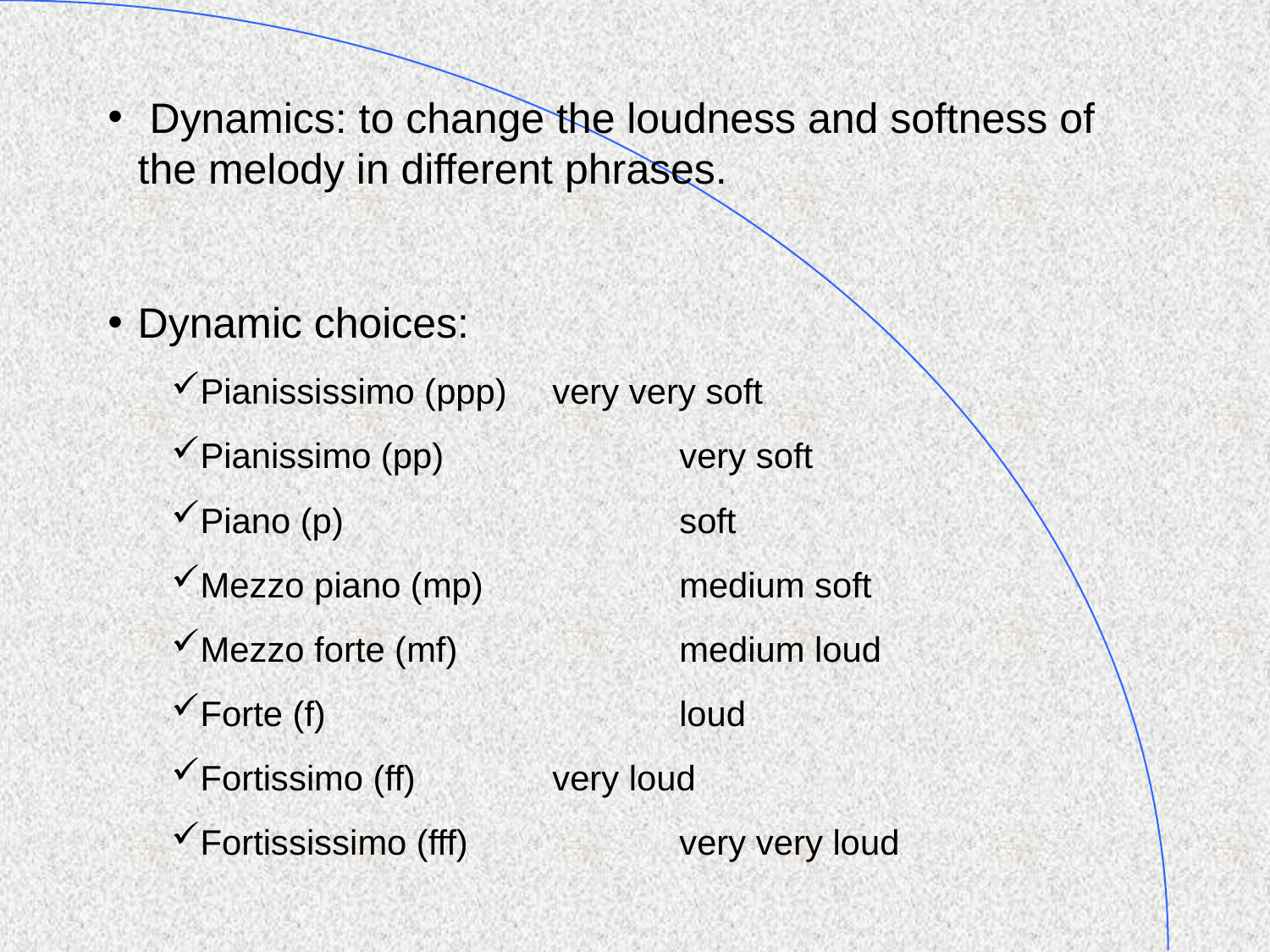

Dynamics: to change the loudness and softness of the melody in different phrases.

Dynamic choices:
Pianississimo (ppp)	very very soft
Pianissimo (pp)		very soft
Piano (p)			soft
Mezzo piano (mp)		medium soft
Mezzo forte (mf)		medium loud
Forte (f)			loud
Fortissimo (ff)		very loud
Fortississimo (fff)		very very loud